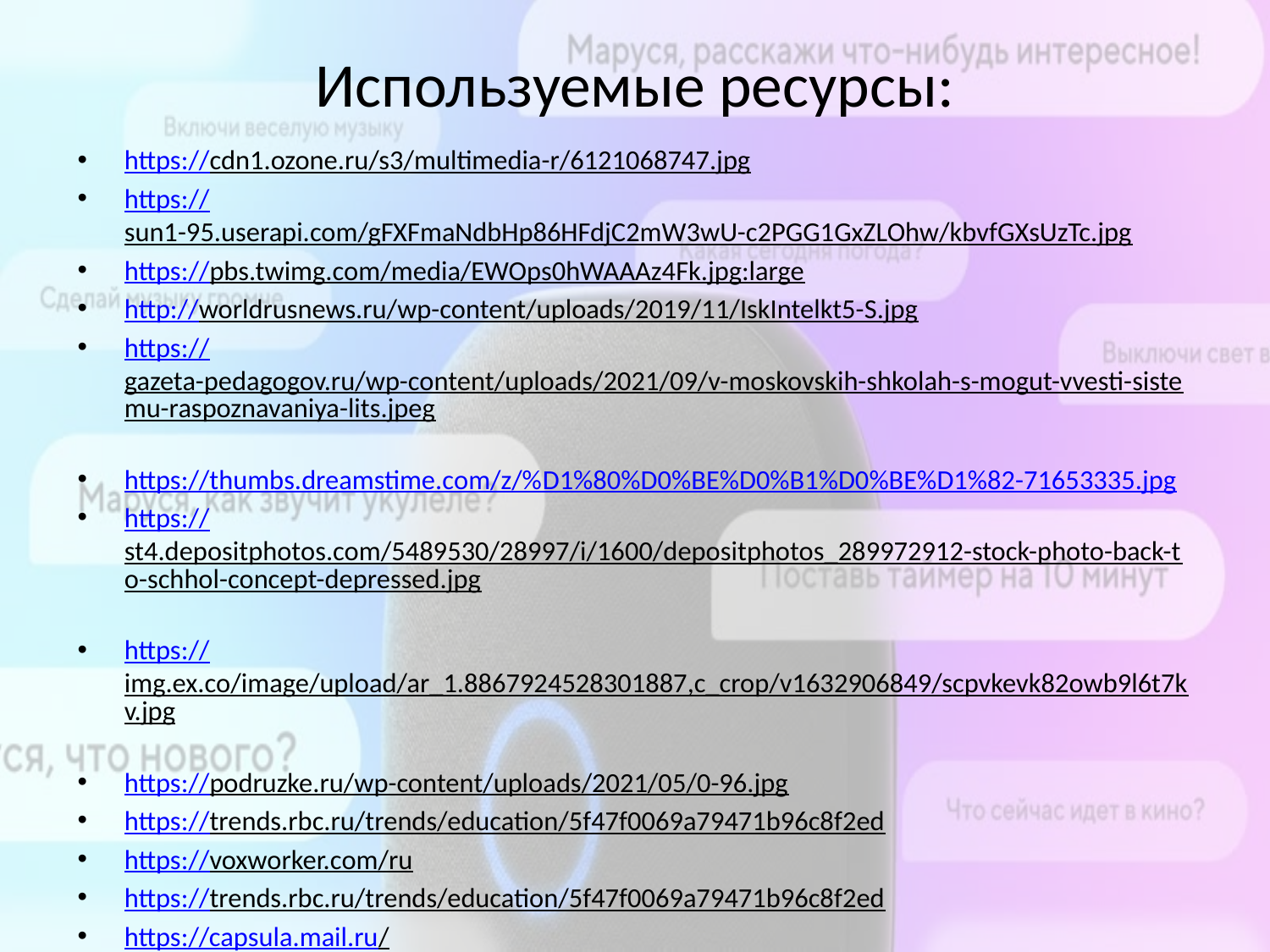

# Используемые ресурсы:
https://cdn1.ozone.ru/s3/multimedia-r/6121068747.jpg
https://sun1-95.userapi.com/gFXFmaNdbHp86HFdjC2mW3wU-c2PGG1GxZLOhw/kbvfGXsUzTc.jpg
https://pbs.twimg.com/media/EWOps0hWAAAz4Fk.jpg:large
http://worldrusnews.ru/wp-content/uploads/2019/11/IskIntelkt5-S.jpg
https://gazeta-pedagogov.ru/wp-content/uploads/2021/09/v-moskovskih-shkolah-s-mogut-vvesti-sistemu-raspoznavaniya-lits.jpeg
https://thumbs.dreamstime.com/z/%D1%80%D0%BE%D0%B1%D0%BE%D1%82-71653335.jpg
https://st4.depositphotos.com/5489530/28997/i/1600/depositphotos_289972912-stock-photo-back-to-schhol-concept-depressed.jpg
https://img.ex.co/image/upload/ar_1.8867924528301887,c_crop/v1632906849/scpvkevk82owb9l6t7kv.jpg
https://podruzke.ru/wp-content/uploads/2021/05/0-96.jpg
https://trends.rbc.ru/trends/education/5f47f0069a79471b96c8f2ed
https://voxworker.com/ru
https://trends.rbc.ru/trends/education/5f47f0069a79471b96c8f2ed
https://capsula.mail.ru/